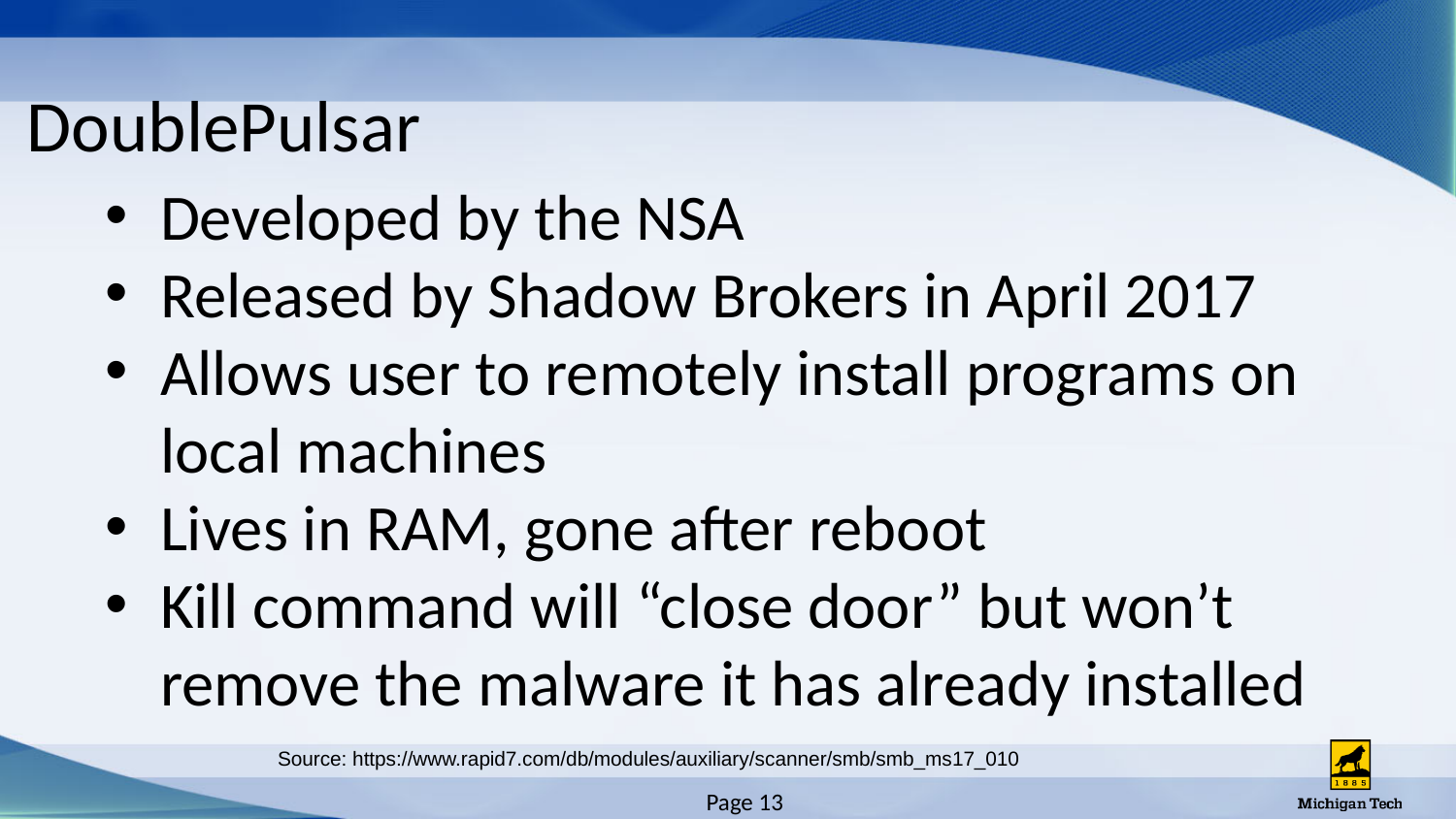

# DoublePulsar
Developed by the NSA
Released by Shadow Brokers in April 2017
Allows user to remotely install programs on local machines
Lives in RAM, gone after reboot
Kill command will “close door” but won’t remove the malware it has already installed
Source: https://www.rapid7.com/db/modules/auxiliary/scanner/smb/smb_ms17_010